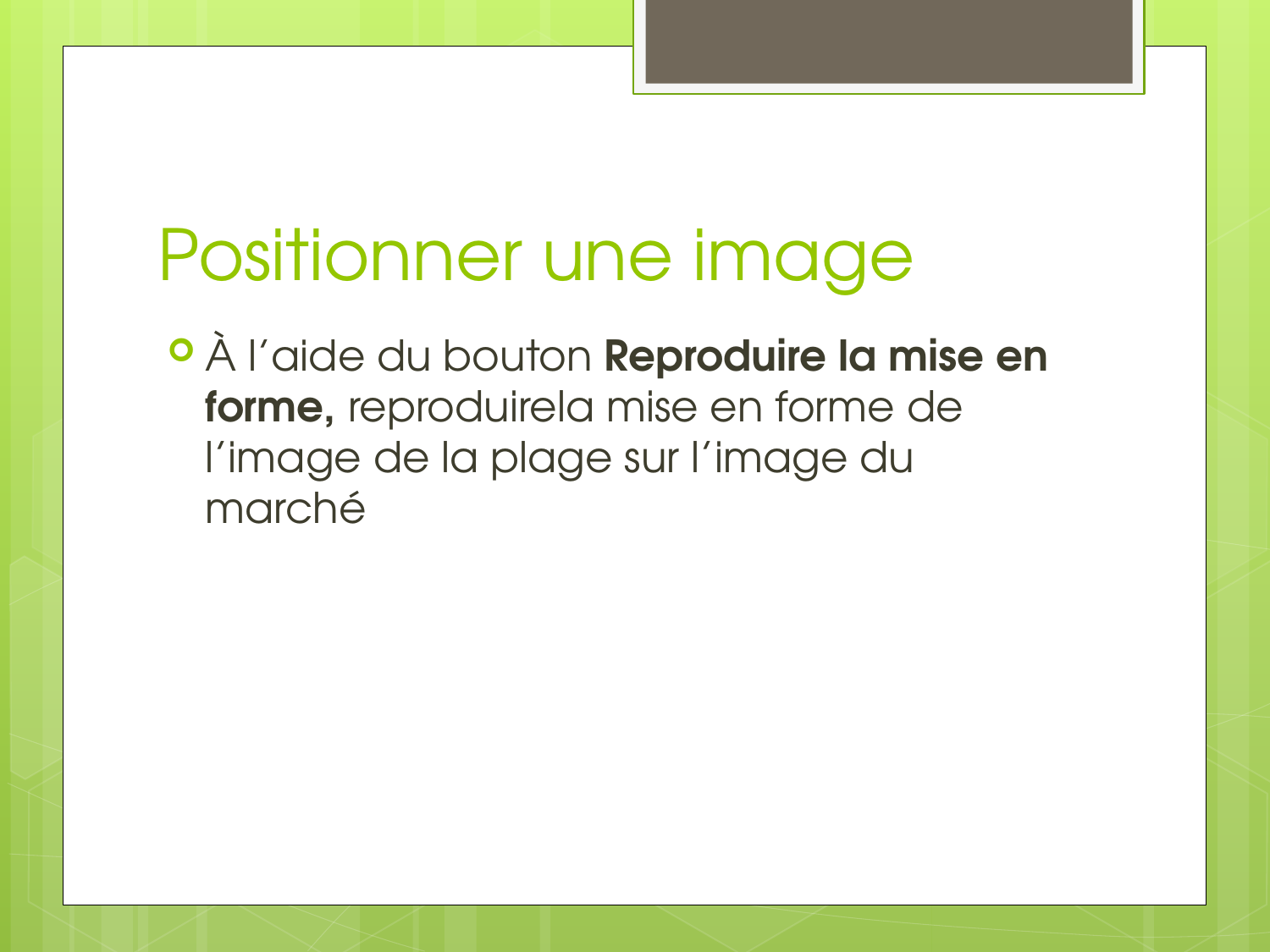

# Positionner une image
À l’aide du bouton Reproduire la mise en forme, reproduirela mise en forme de l’image de la plage sur l’image du marché